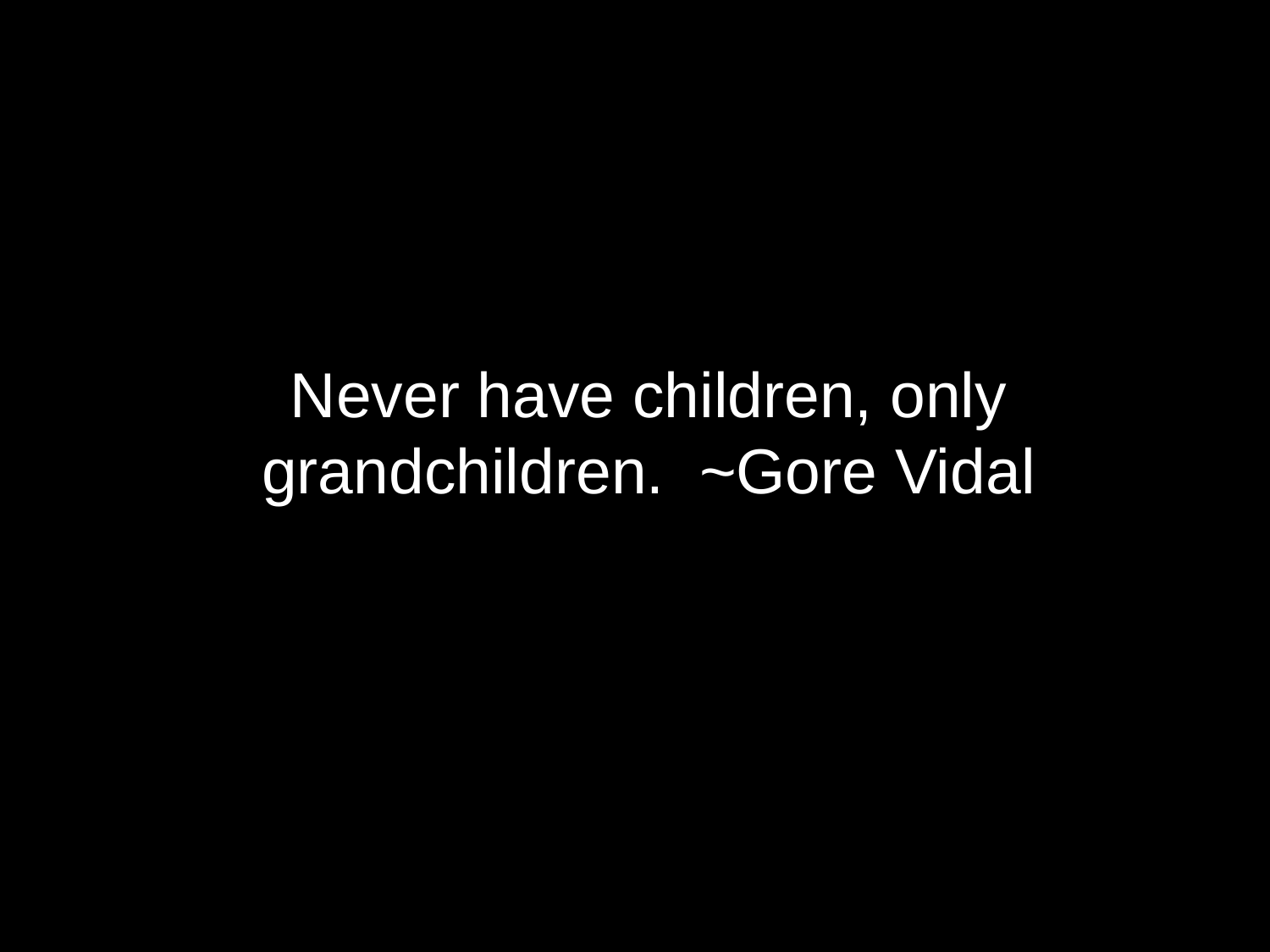

Never have children, only grandchildren.  ~Gore Vidal